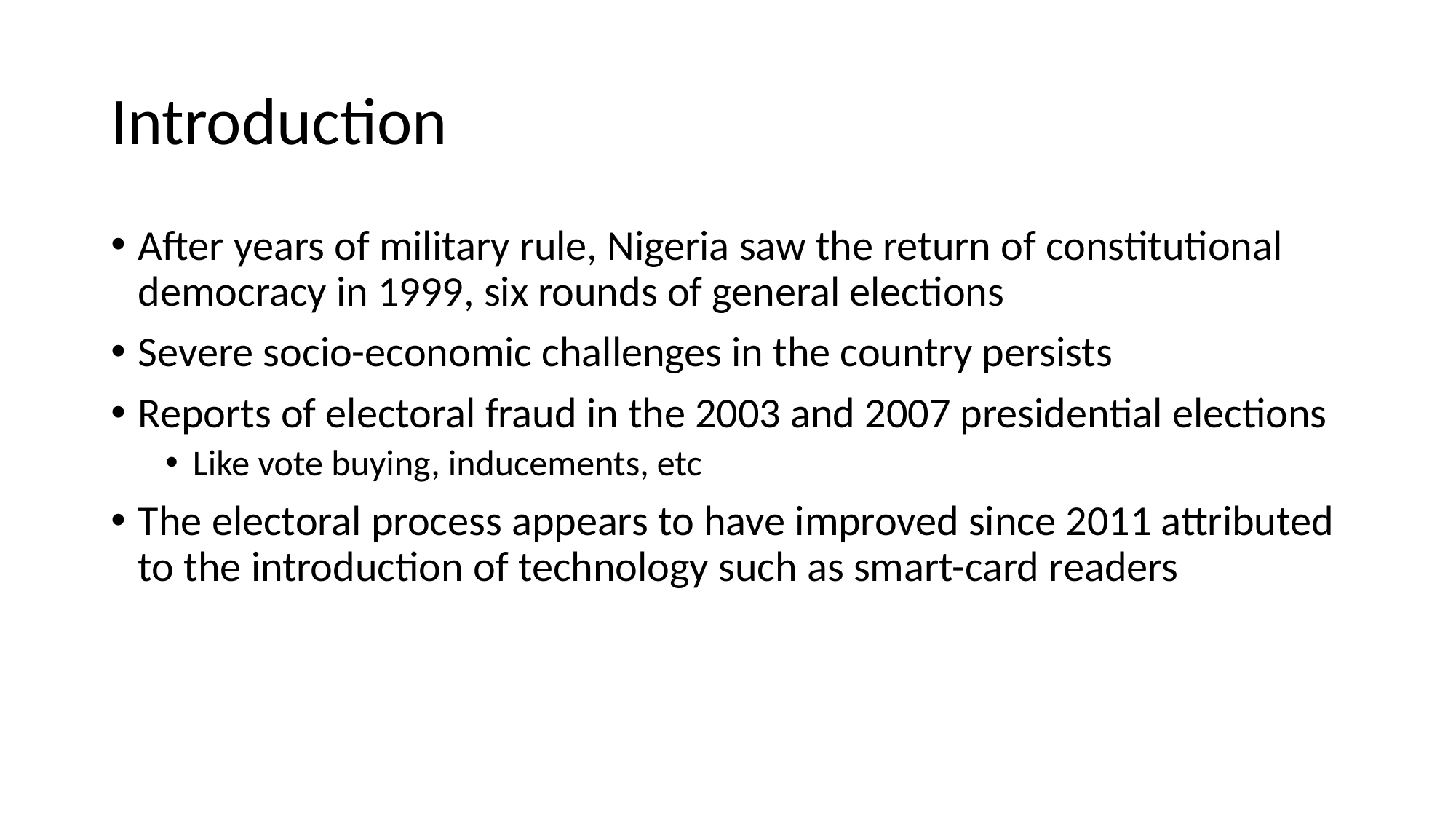

# Introduction
After years of military rule, Nigeria saw the return of constitutional democracy in 1999, six rounds of general elections
Severe socio-economic challenges in the country persists
Reports of electoral fraud in the 2003 and 2007 presidential elections
Like vote buying, inducements, etc
The electoral process appears to have improved since 2011 attributed to the introduction of technology such as smart-card readers